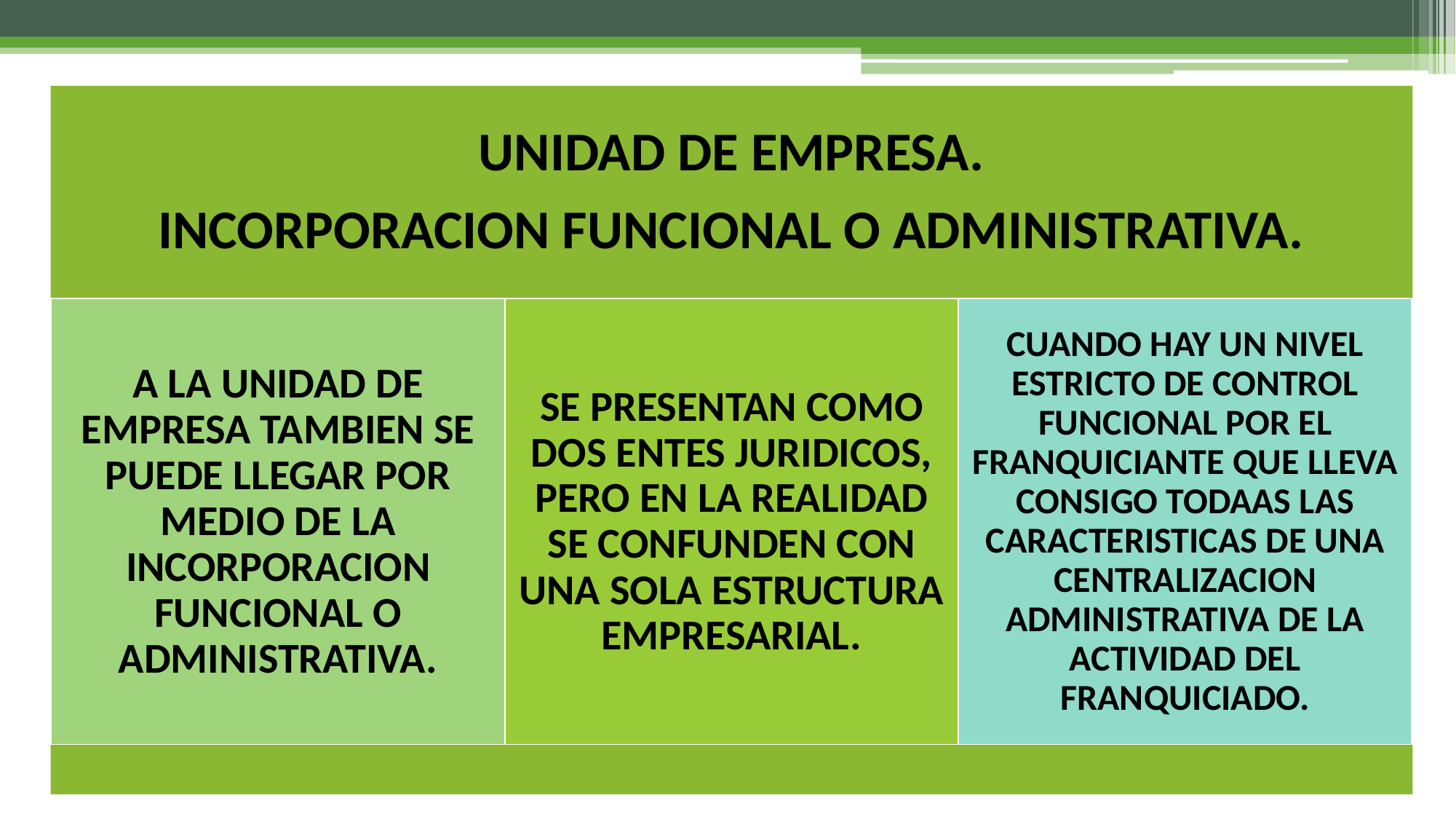

UNIDAD DE EMPRESA.
INCORPORACION FUNCIONAL O ADMINISTRATIVA.
A LA UNIDAD DE EMPRESA TAMBIEN SE PUEDE LLEGAR POR MEDIO DE LA INCORPORACION FUNCIONAL O ADMINISTRATIVA.
SE PRESENTAN COMO DOS ENTES JURIDICOS, PERO EN LA REALIDAD SE CONFUNDEN CON UNA SOLA ESTRUCTURA EMPRESARIAL.
CUANDO HAY UN NIVEL ESTRICTO DE CONTROL FUNCIONAL POR EL FRANQUICIANTE QUE LLEVA CONSIGO TODAAS LAS CARACTERISTICAS DE UNA CENTRALIZACION ADMINISTRATIVA DE LA ACTIVIDAD DEL FRANQUICIADO.